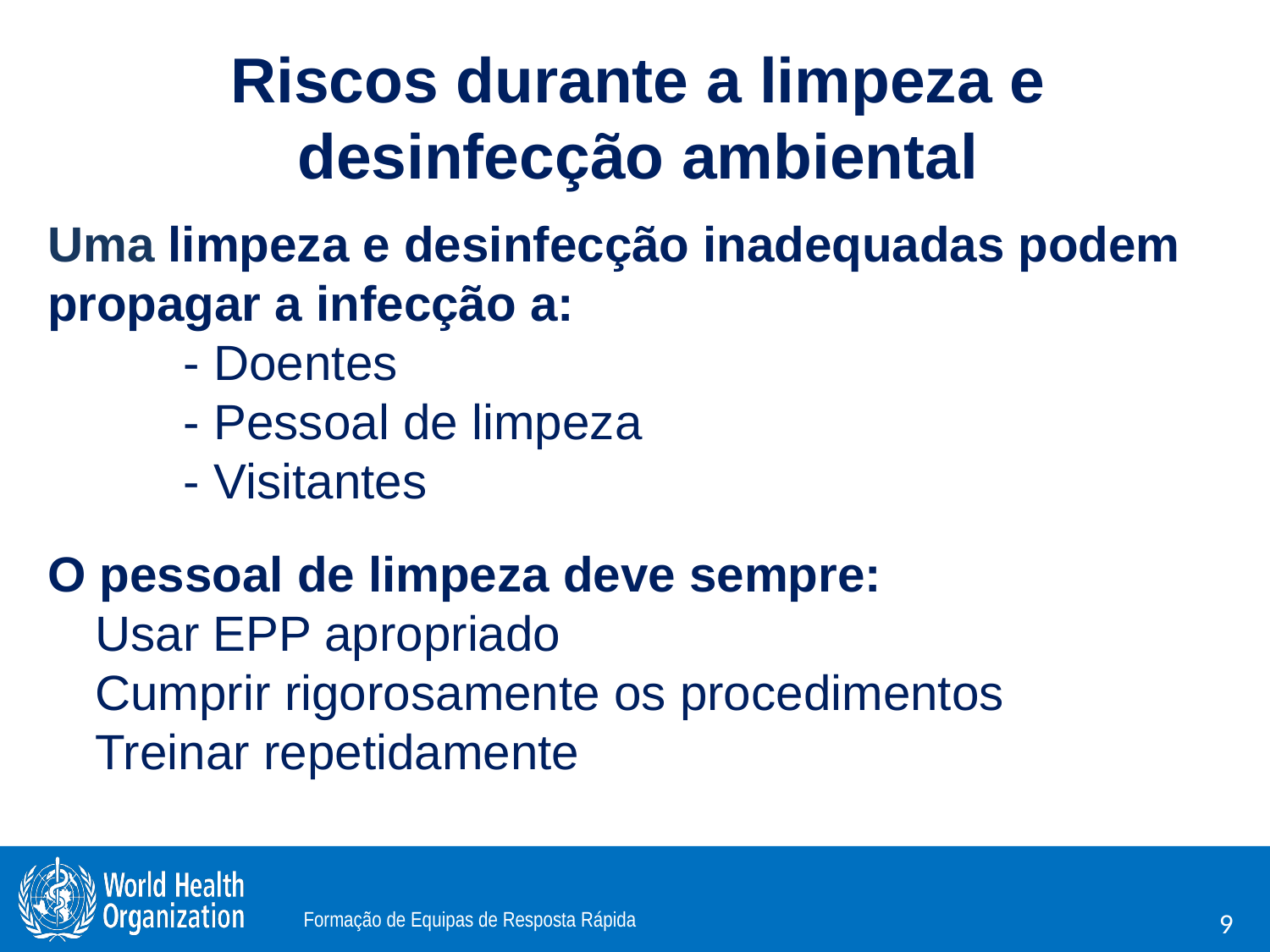

Riscos durante a limpeza e desinfecção ambiental
Uma limpeza e desinfecção inadequadas podem propagar a infecção a:
- Doentes
- Pessoal de limpeza
- Visitantes

O pessoal de limpeza deve sempre:
Usar EPP apropriado
Cumprir rigorosamente os procedimentos
Treinar repetidamente